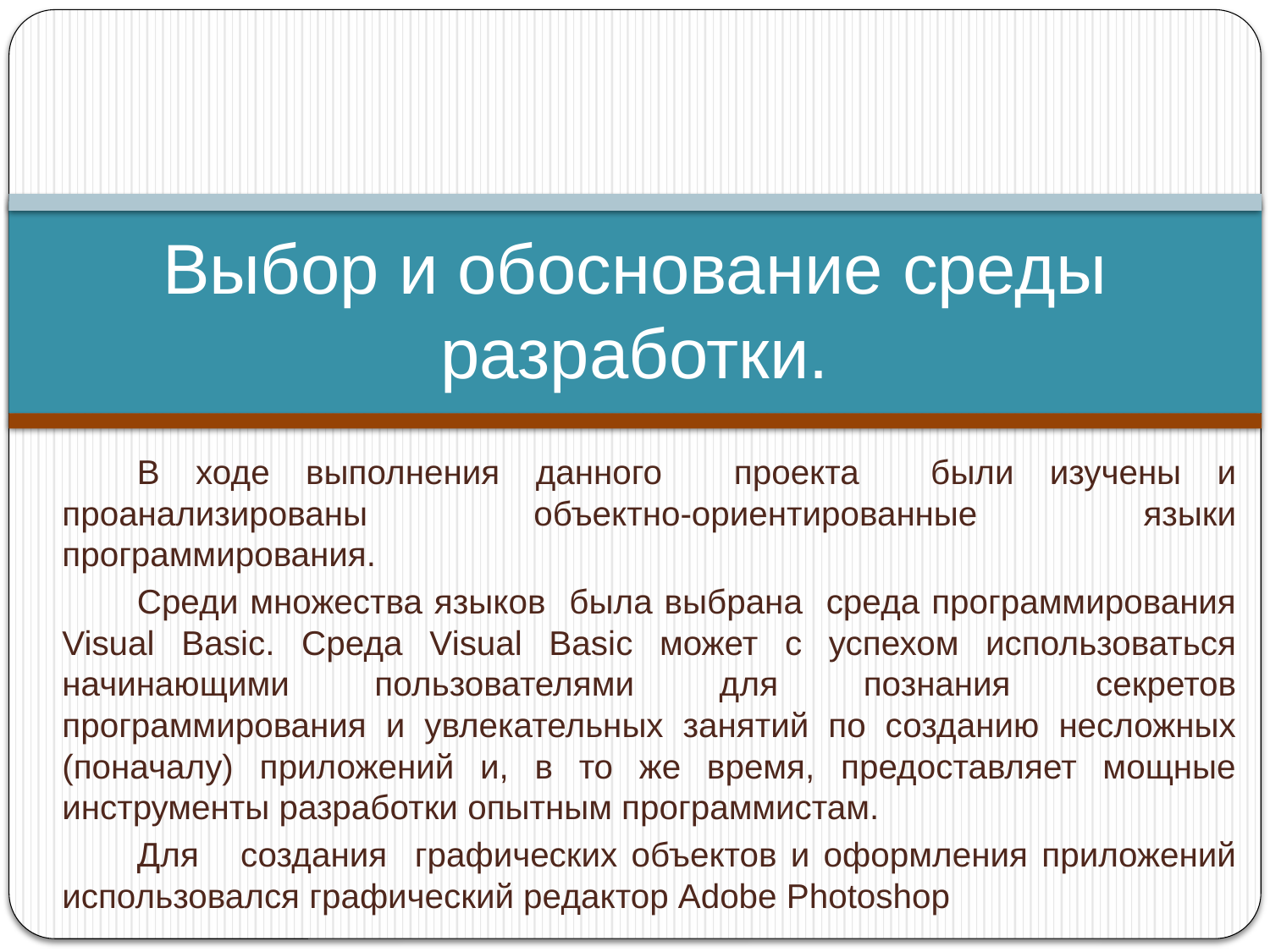

# Выбор и обоснование среды разработки.
	В ходе выполнения данного  проекта  были изучены и проанализированы объектно-ориентированные языки программирования.
	Среди множества языков  была выбрана  среда программирования Visual Basic. Среда Visual Basic может с успехом использоваться начинающими пользователями для познания секретов программирования и увлекательных занятий по созданию несложных (поначалу) приложений и, в то же время, предоставляет мощные инструменты разработки опытным программистам.
	Для   создания  графических объектов и оформления приложений использовался графический редактор Adobe Photoshop